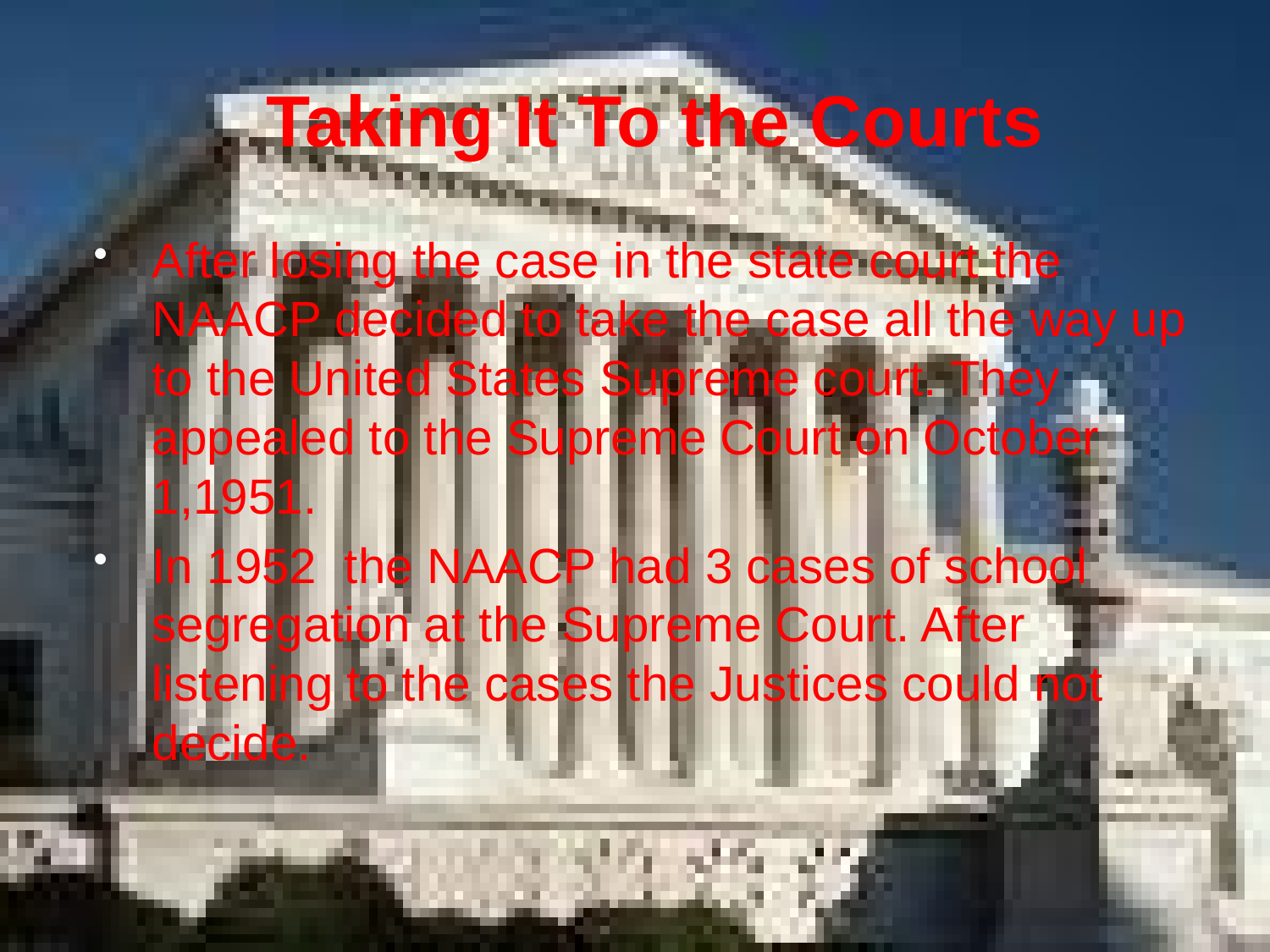

# Taking It To the Courts
After losing the case in the state court the NAACP decided to take the case all the way up to the United States Supreme court. They appealed to the Supreme Court on October 1,1951.
In 1952  the NAACP had 3 cases of school segregation at the Supreme Court. After listening to the cases the Justices could not decide.